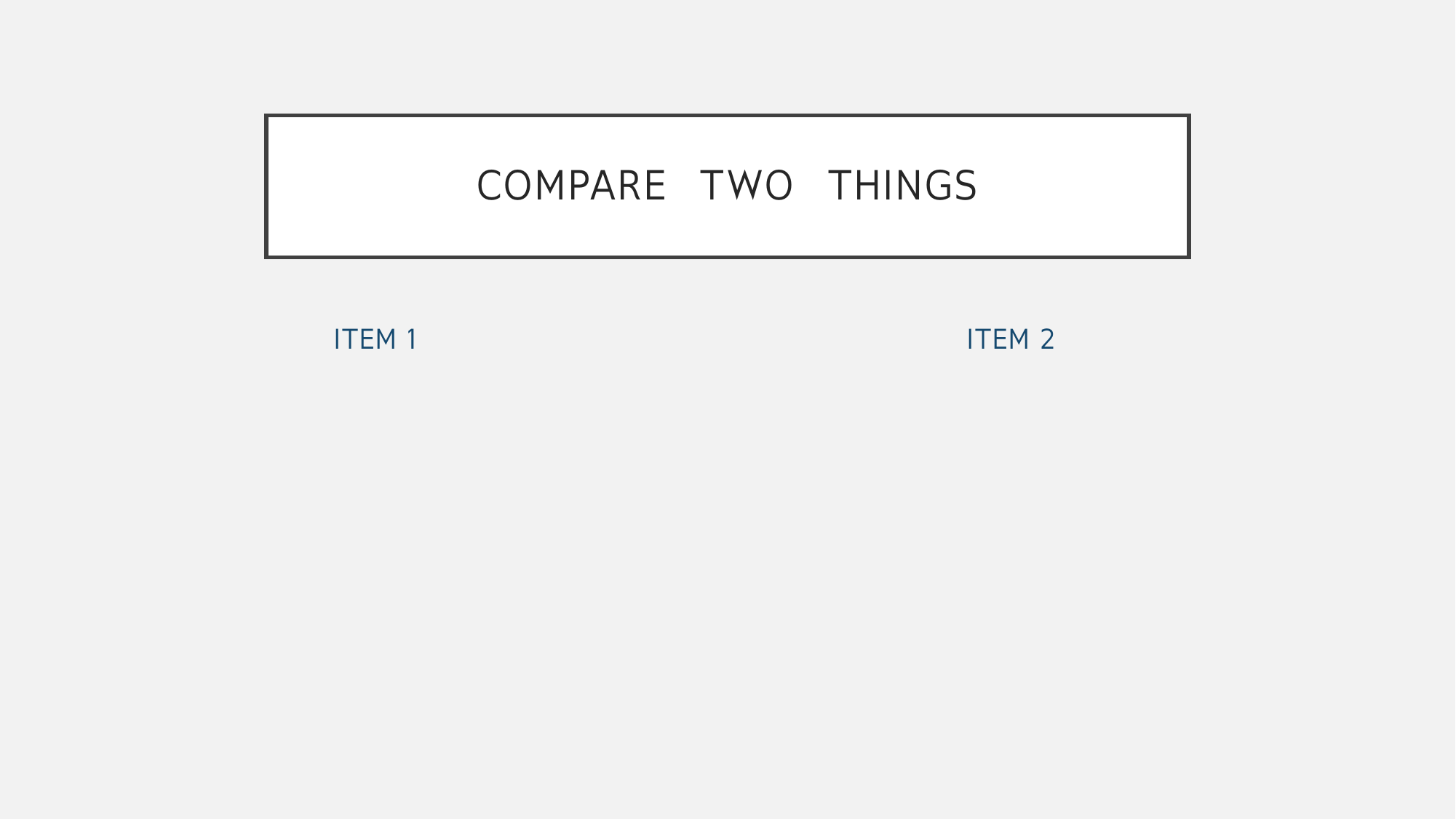

# Compare  two  things
Item 1
Item 2